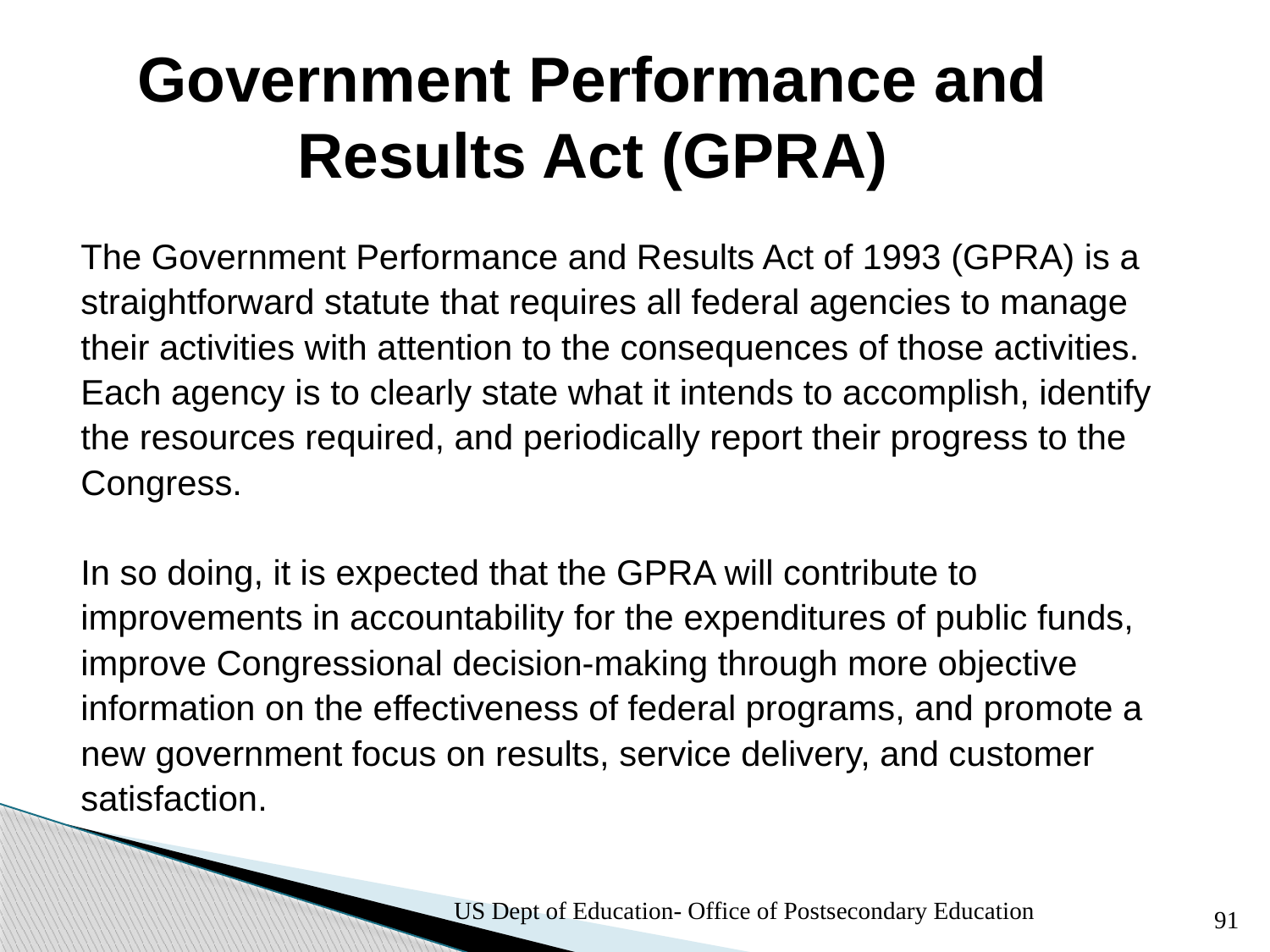

Government Performance and Results Act (GPRA)
The Government Performance and Results Act of 1993 (GPRA) is a
straightforward statute that requires all federal agencies to manage
their activities with attention to the consequences of those activities.
Each agency is to clearly state what it intends to accomplish, identify
the resources required, and periodically report their progress to the
Congress.

In so doing, it is expected that the GPRA will contribute to
improvements in accountability for the expenditures of public funds,
improve Congressional decision-making through more objective
information on the effectiveness of federal programs, and promote a
new government focus on results, service delivery, and customer
satisfaction.

91
US Dept of Education- Office of Postsecondary Education